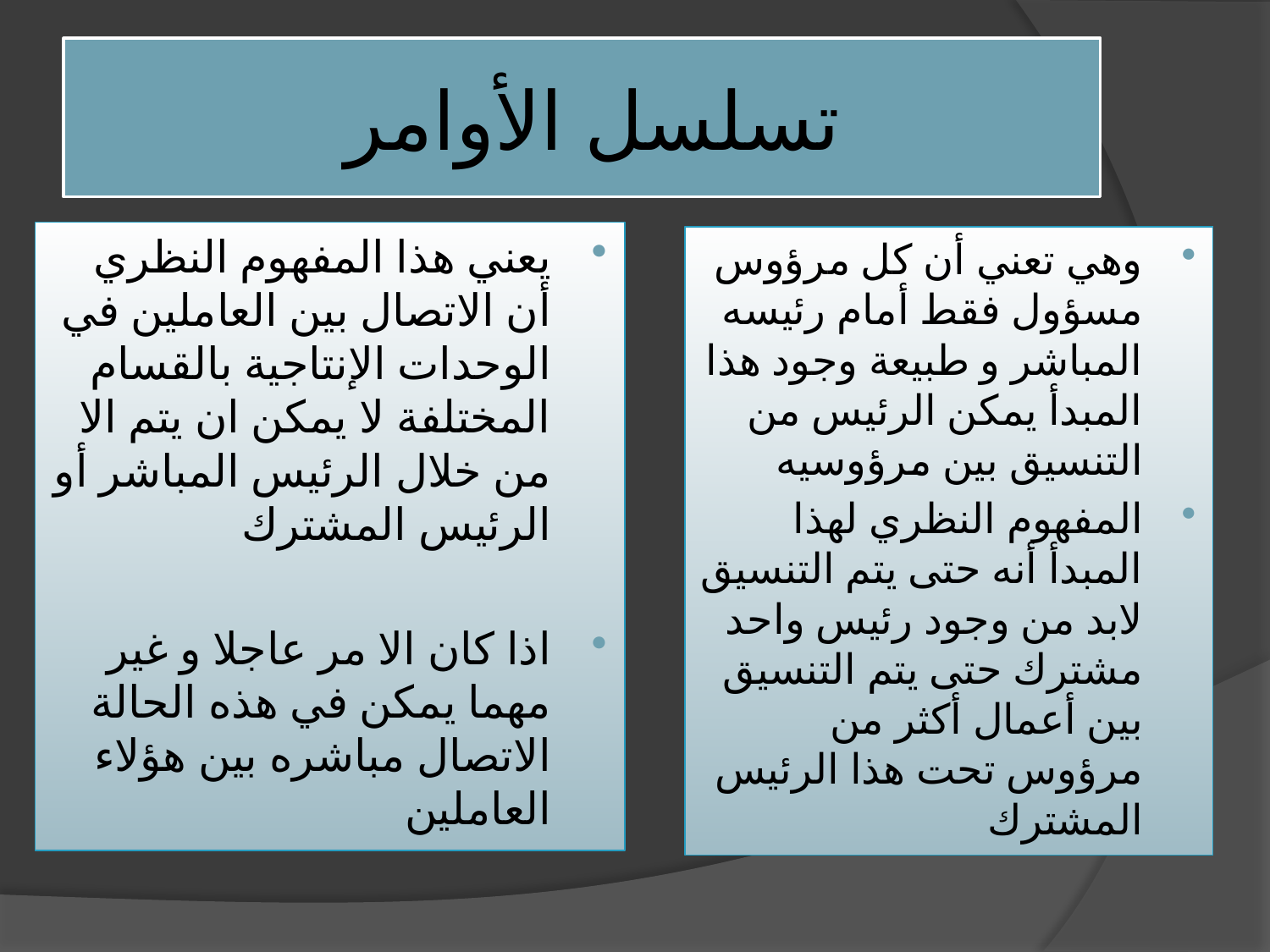

# تسلسل الأوامر
يعني هذا المفهوم النظري أن الاتصال بين العاملين في الوحدات الإنتاجية بالقسام المختلفة لا يمكن ان يتم الا من خلال الرئيس المباشر أو الرئيس المشترك

اذا كان الا مر عاجلا و غير مهما يمكن في هذه الحالة الاتصال مباشره بين هؤلاء العاملين

وهي تعني أن كل مرؤوس مسؤول فقط أمام رئيسه المباشر و طبيعة وجود هذا المبدأ يمكن الرئيس من التنسيق بين مرؤوسيه
المفهوم النظري لهذا المبدأ أنه حتى يتم التنسيق لابد من وجود رئيس واحد مشترك حتى يتم التنسيق بين أعمال أكثر من مرؤوس تحت هذا الرئيس المشترك